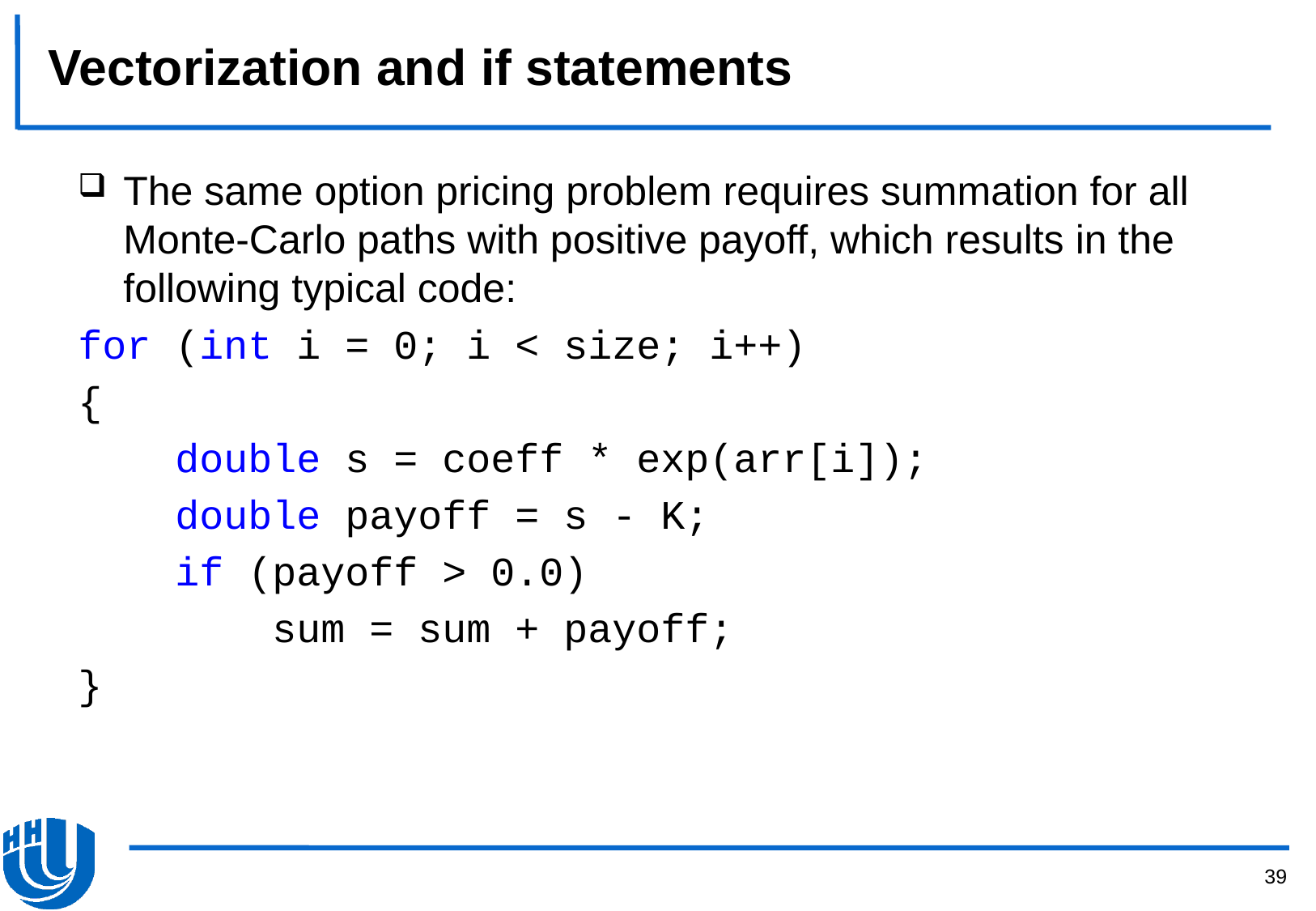

# Vectorization and if statements
The same option pricing problem requires summation for all Monte-Carlo paths with positive payoff, which results in the following typical code:
for (int i = 0; i < size; i++)
{
    double s = coeff * exp(arr[i]);
    double payoff = s - K;
    if (payoff > 0.0)
        sum = sum + payoff;
}